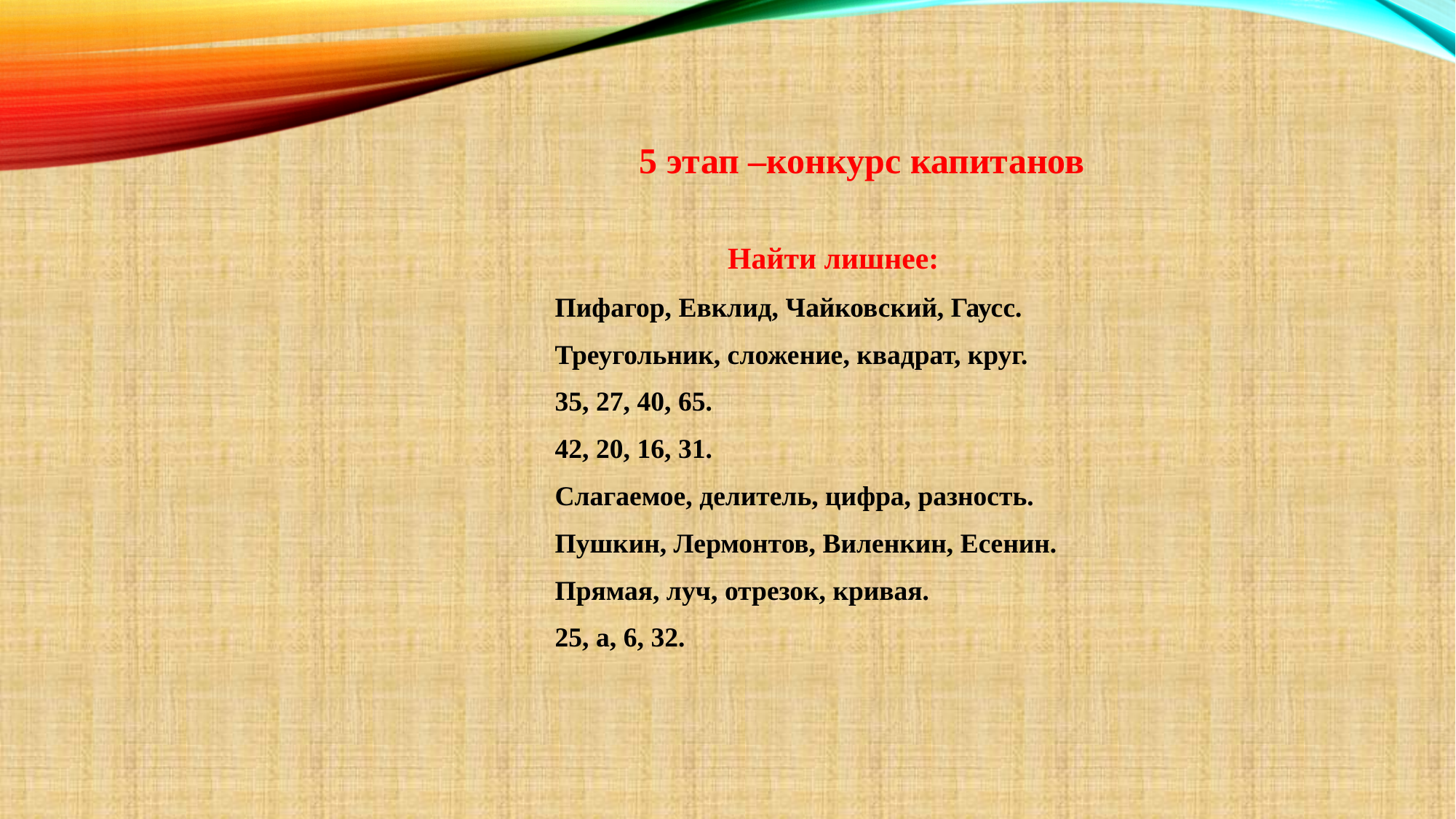

5 этап –конкурс капитанов
                         Найти лишнее:
Пифагор, Евклид, Чайковский, Гаусс.
Треугольник, сложение, квадрат, круг.
35, 27, 40, 65.
42, 20, 16, 31.
Слагаемое, делитель, цифра, разность.
Пушкин, Лермонтов, Виленкин, Есенин.
Прямая, луч, отрезок, кривая.
25, а, 6, 32.